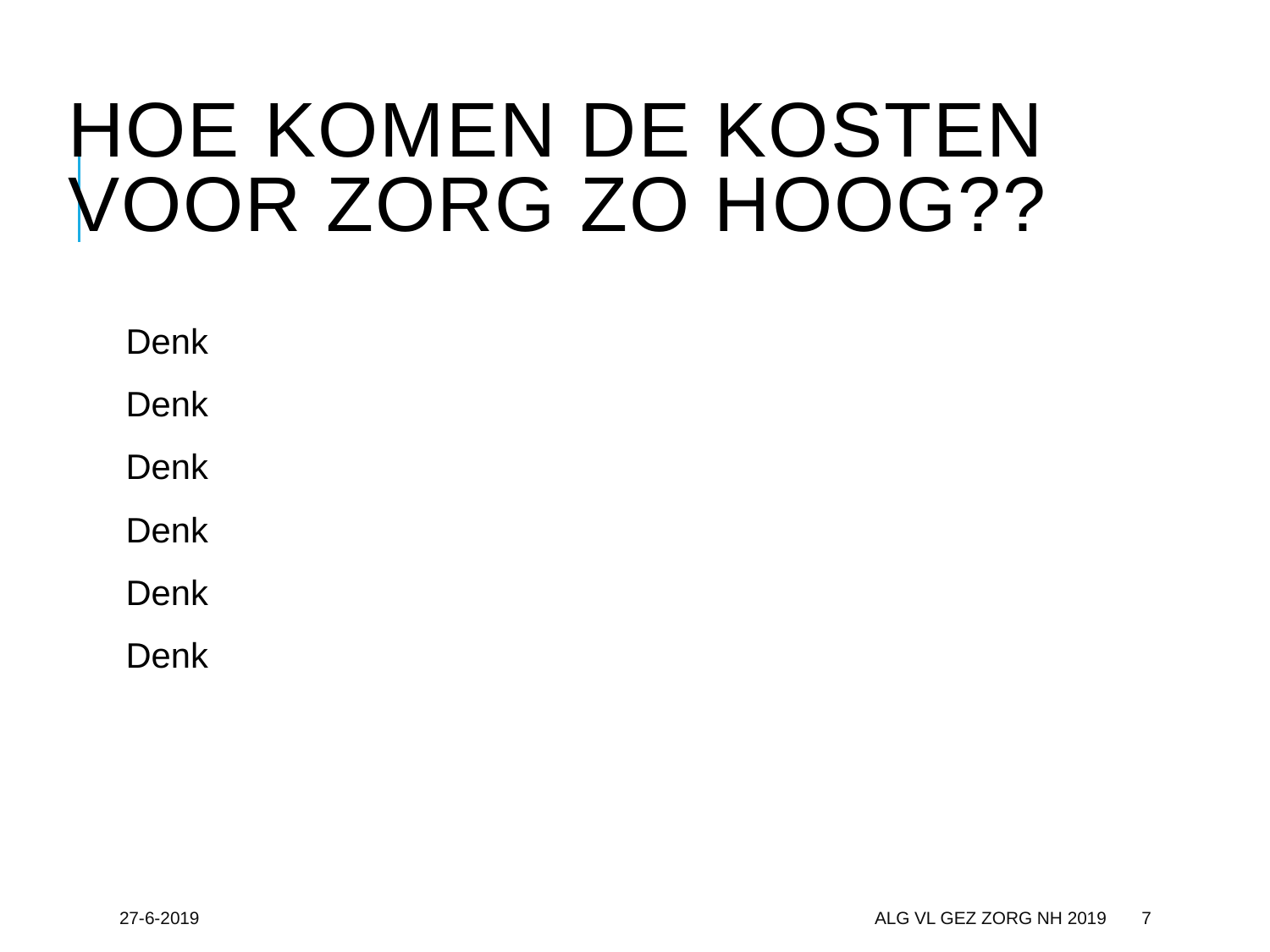

# Hoe komen de kosten voor zorg zo hoog??
Denk
Denk
Denk
Denk
Denk
Denk
27-6-2019
Alg VL gez zorg NH 2019
7